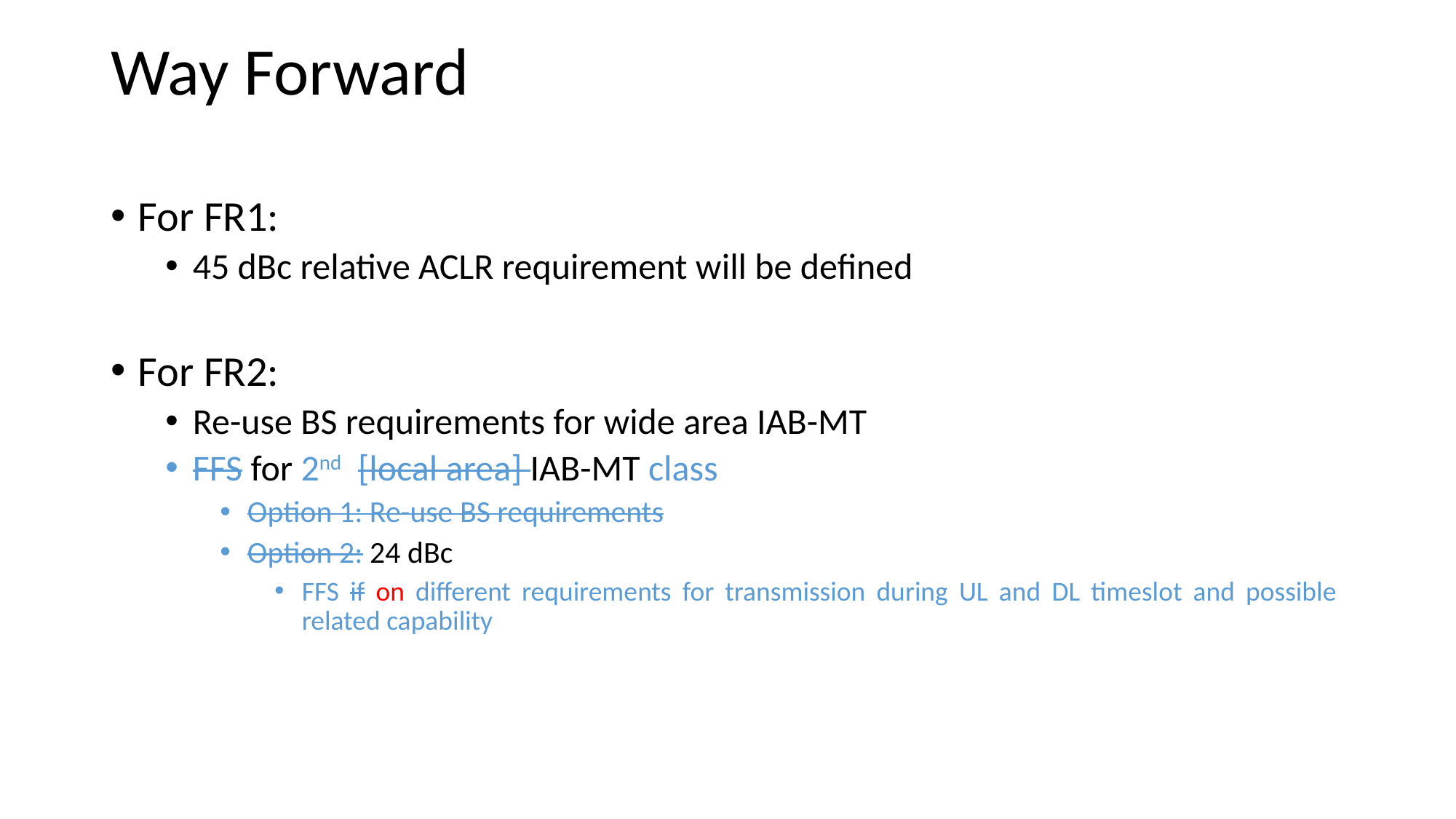

# Way Forward
For FR1:
45 dBc relative ACLR requirement will be defined

For FR2:
Re-use BS requirements for wide area IAB-MT
FFS for 2nd  [local area] IAB-MT class
Option 1: Re-use BS requirements
Option 2: 24 dBc
FFS if on different requirements for transmission during UL and DL timeslot and possible related capability